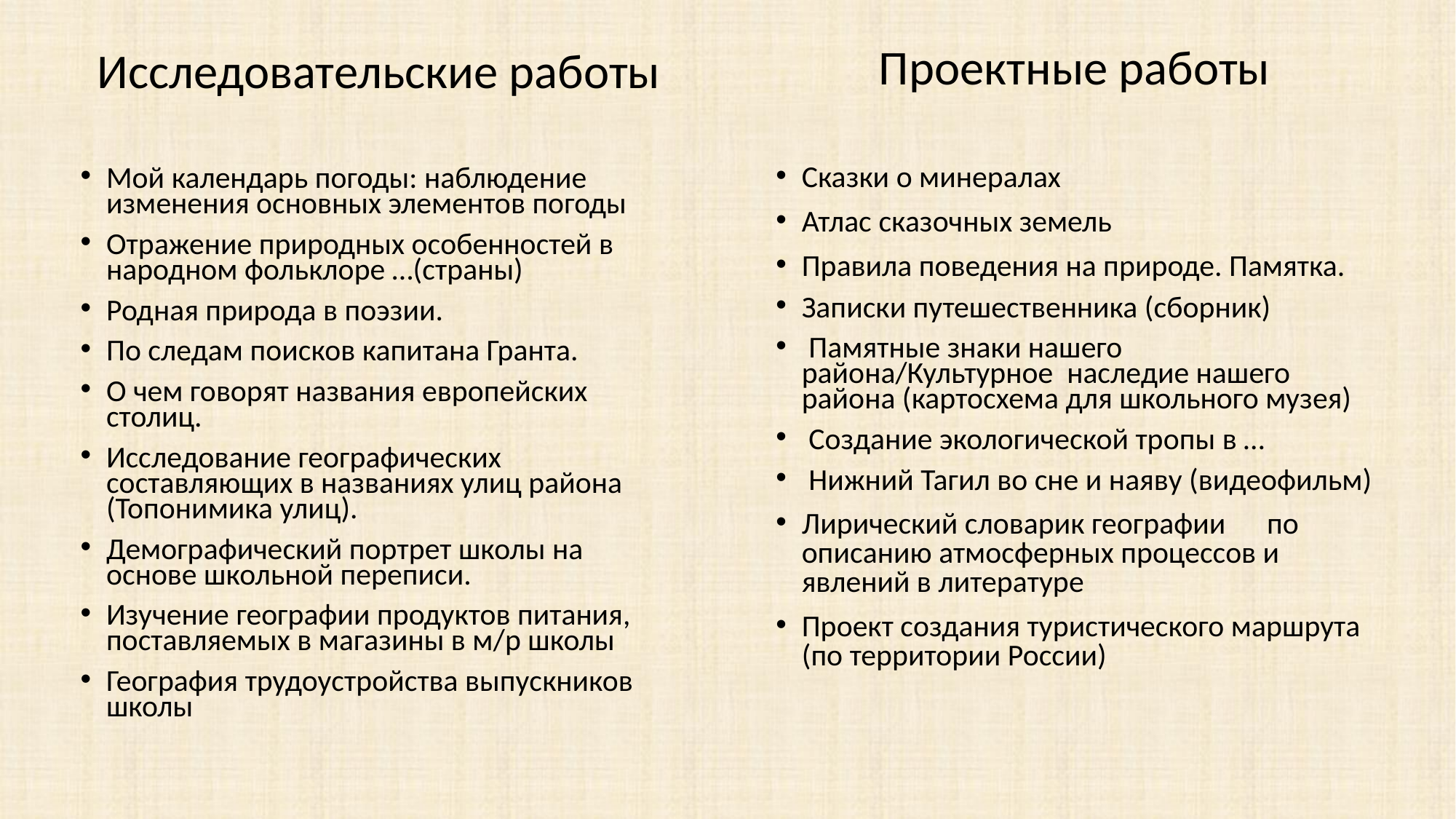

Проектные работы

Сказки о минералах
Атлас сказочных земель
Правила поведения на природе. Памятка.
Записки путешественника (сборник)
 Памятные знаки нашего района/Культурное  наследие нашего района (картосхема для школьного музея)
 Создание экологической тропы в …
 Нижний Тагил во сне и наяву (видеофильм)
Лирический словарик географии      по описанию атмосферных процессов и явлений в литературе
Проект создания туристического маршрута (по территории России)

Исследовательские работы

Мой календарь погоды: наблюдение изменения основных элементов погоды
Отражение природных особенностей в народном фольклоре …(страны)
Родная природа в поэзии.
По следам поисков капитана Гранта.
О чем говорят названия европейских столиц.
Исследование географических составляющих в названиях улиц района (Топонимика улиц).
Демографичеcкий портрет школы на основе школьной переписи.
Изучение географии продуктов питания, поставляемых в магазины в м/р школы
География трудоустройства выпускников школы